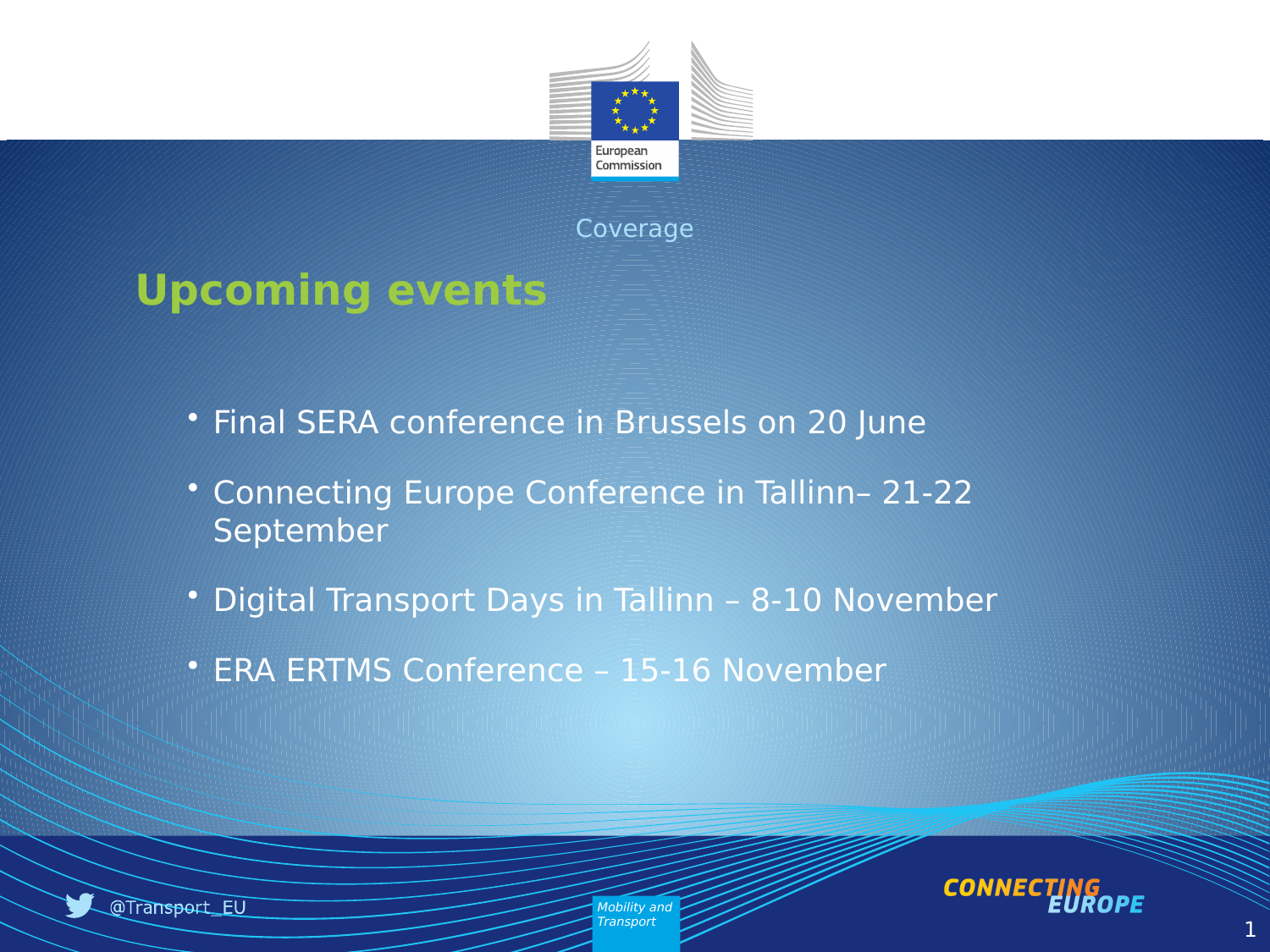

Coverage
# Upcoming events
Final SERA conference in Brussels on 20 June
Connecting Europe Conference in Tallinn– 21-22 September
Digital Transport Days in Tallinn – 8-10 November
ERA ERTMS Conference – 15-16 November

1